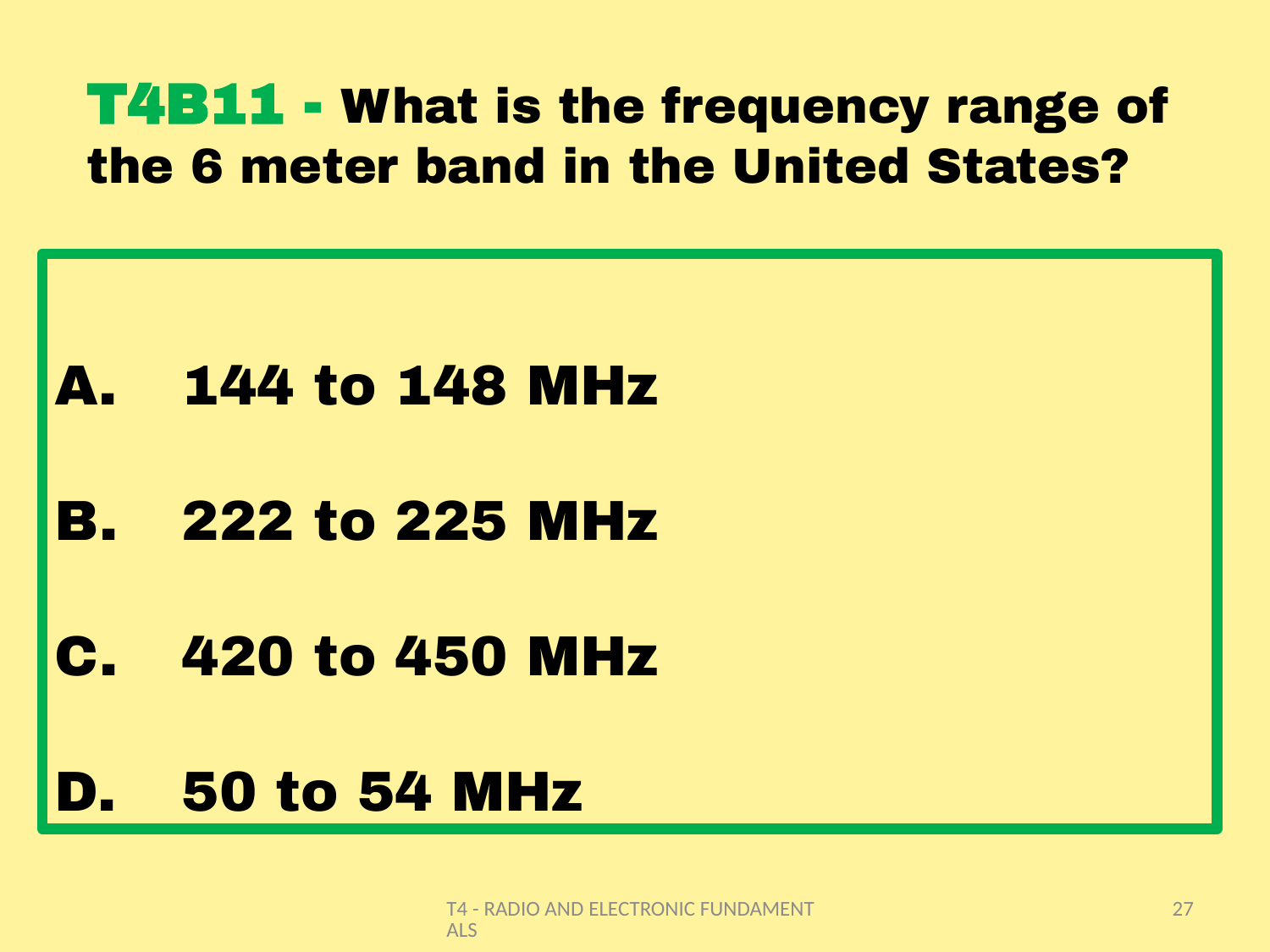

# T4B11 - What is the frequency range of the 6 meter band in the United States?

144 to 148 MHz
222 to 225 MHz
420 to 450 MHz
50 to 54 MHz
T4 - RADIO AND ELECTRONIC FUNDAMENTALS
27